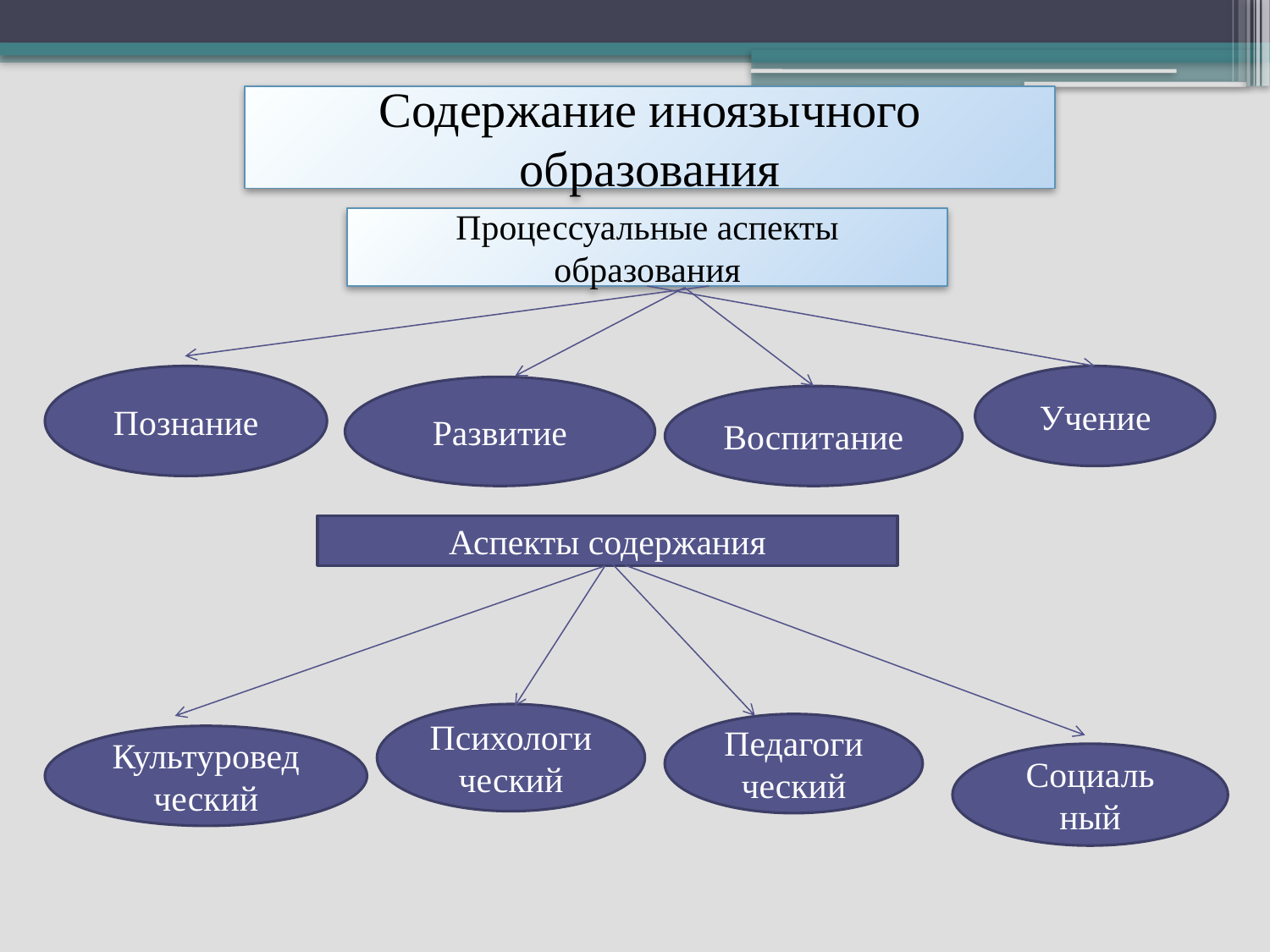

Содержание иноязычного образования
Процессуальные аспекты образования
Познание
Учение
Развитие
Воспитание
Аспекты содержания
Психологи
ческий
Педагоги
ческий
Культуроведческий
Социаль
ный